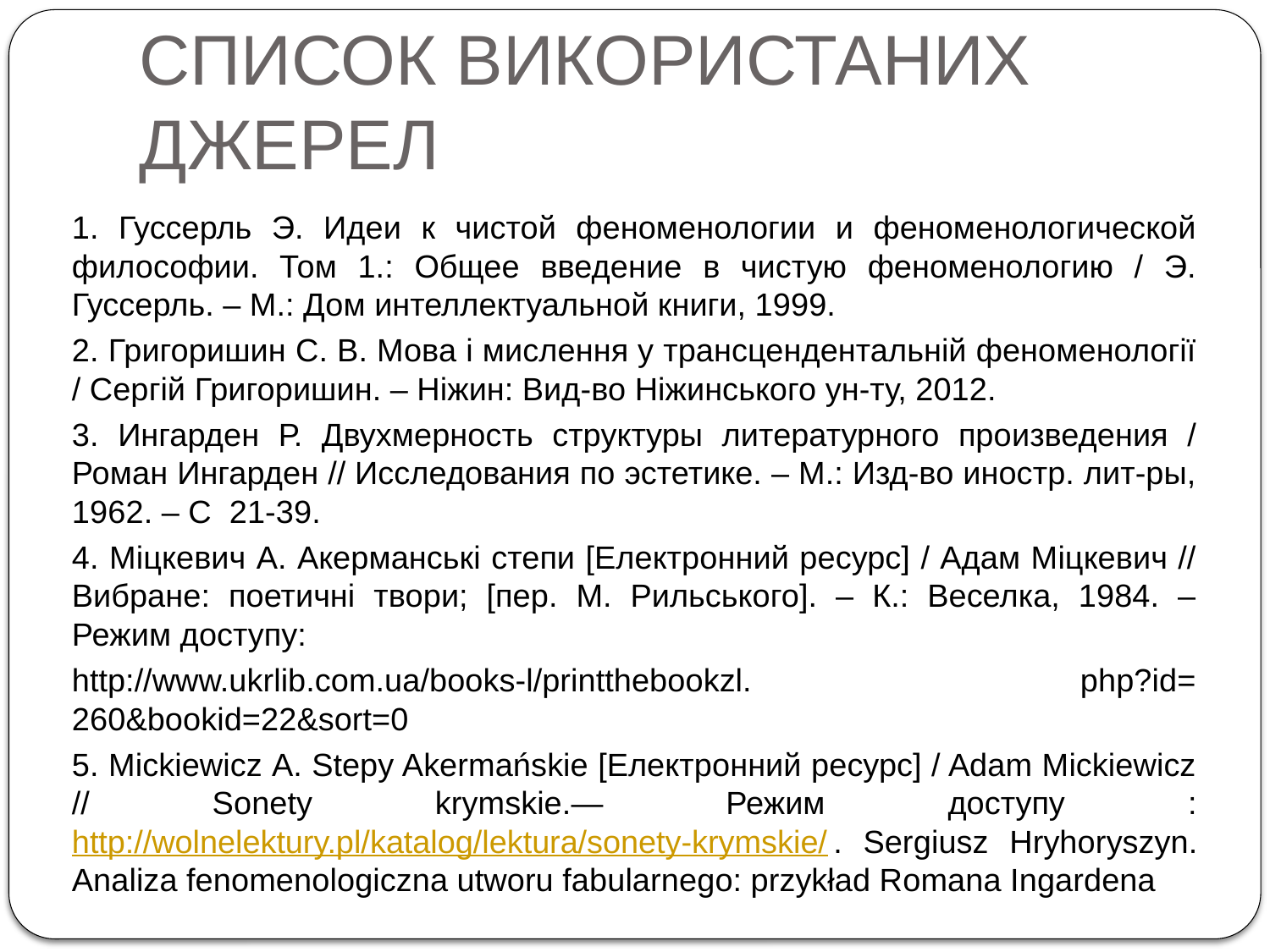

# СПИСОК ВИКОРИСТАНИХ ДЖЕРЕЛ
1. Гуссерль Э. Идеи к чистой феноменологии и феноменологической философии. Том 1.: Общее введение в чистую феноменологию / Э. Гуссерль. – М.: Дом интеллектуальной книги, 1999.
2. Григоришин С. В. Мова і мислення у трансцендентальній феноменології / Сергій Григоришин. – Ніжин: Вид-во Ніжинського ун-ту, 2012.
3. Ингарден Р. Двухмерность структуры литературного произведения / Роман Ингарден // Исследования по эстетике. – М.: Изд-во иностр. лит-ры, 1962. – С  21-39.
4. Міцкевич А. Акерманські степи [Електронний ресурс] / Адам Міцкевич // Вибране: поетичні твори; [пер. М. Рильського]. – К.: Веселка, 1984. – Режим доступу:
http://www.ukrlib.com.ua/books-l/printthebookzl. php?id= 260&bookid=22&sort=0
5. Mickiewicz А. Stepy Akermańskie [Електронний ресурс] / Adam Mickiewicz // Sonety krymskie.— Режим доступу : http://wolnelektury.pl/katalog/lektura/sonety-krymskie/. Sergiusz Hryhoryszyn. Analiza fenomenologiczna utworu fabularnego: przykład Romana Ingardena